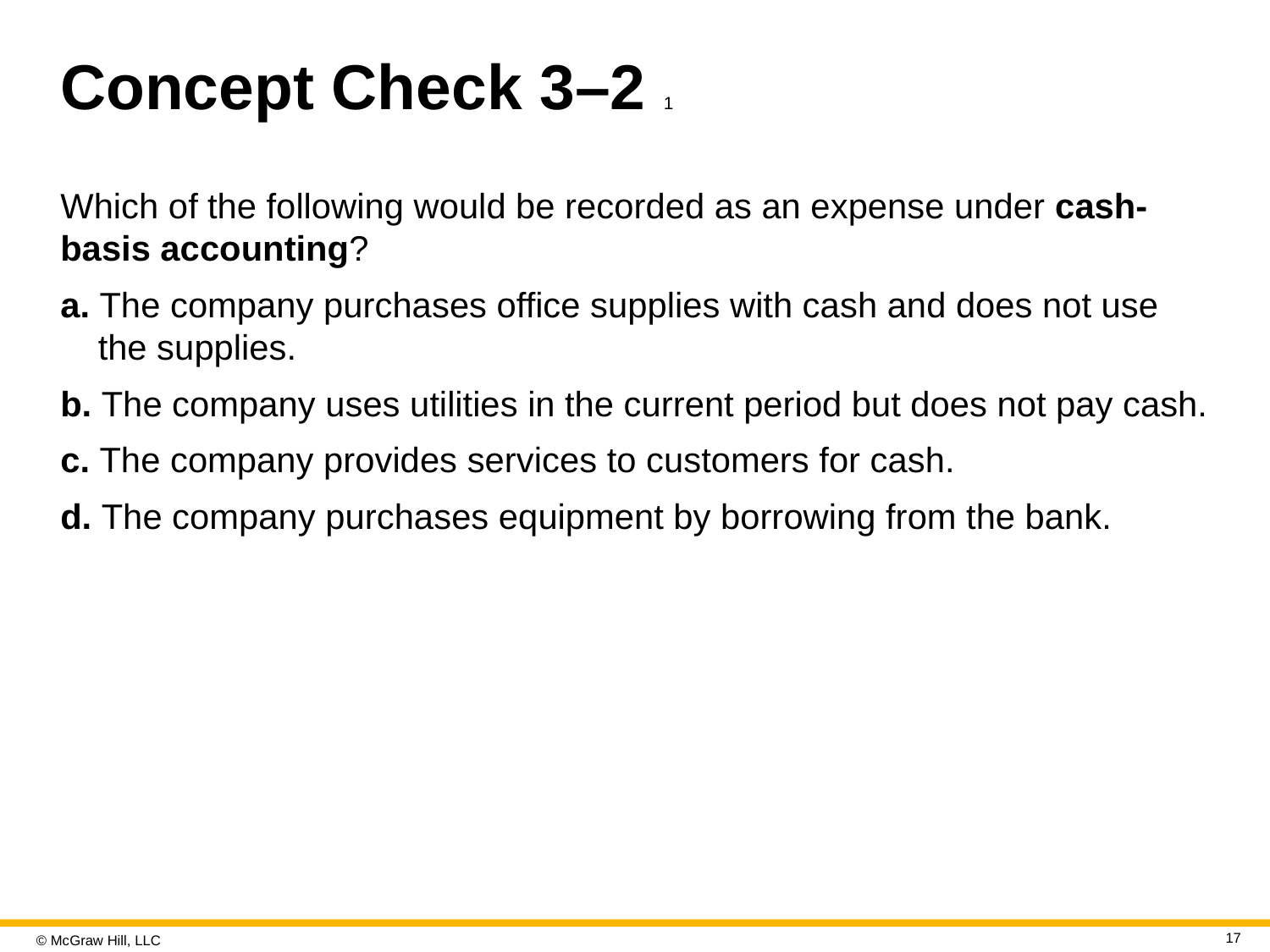

# Concept Check 3–2 1
Which of the following would be recorded as an expense under cash-basis accounting?
a. The company purchases office supplies with cash and does not use the supplies.
b. The company uses utilities in the current period but does not pay cash.
c. The company provides services to customers for cash.
d. The company purchases equipment by borrowing from the bank.
17